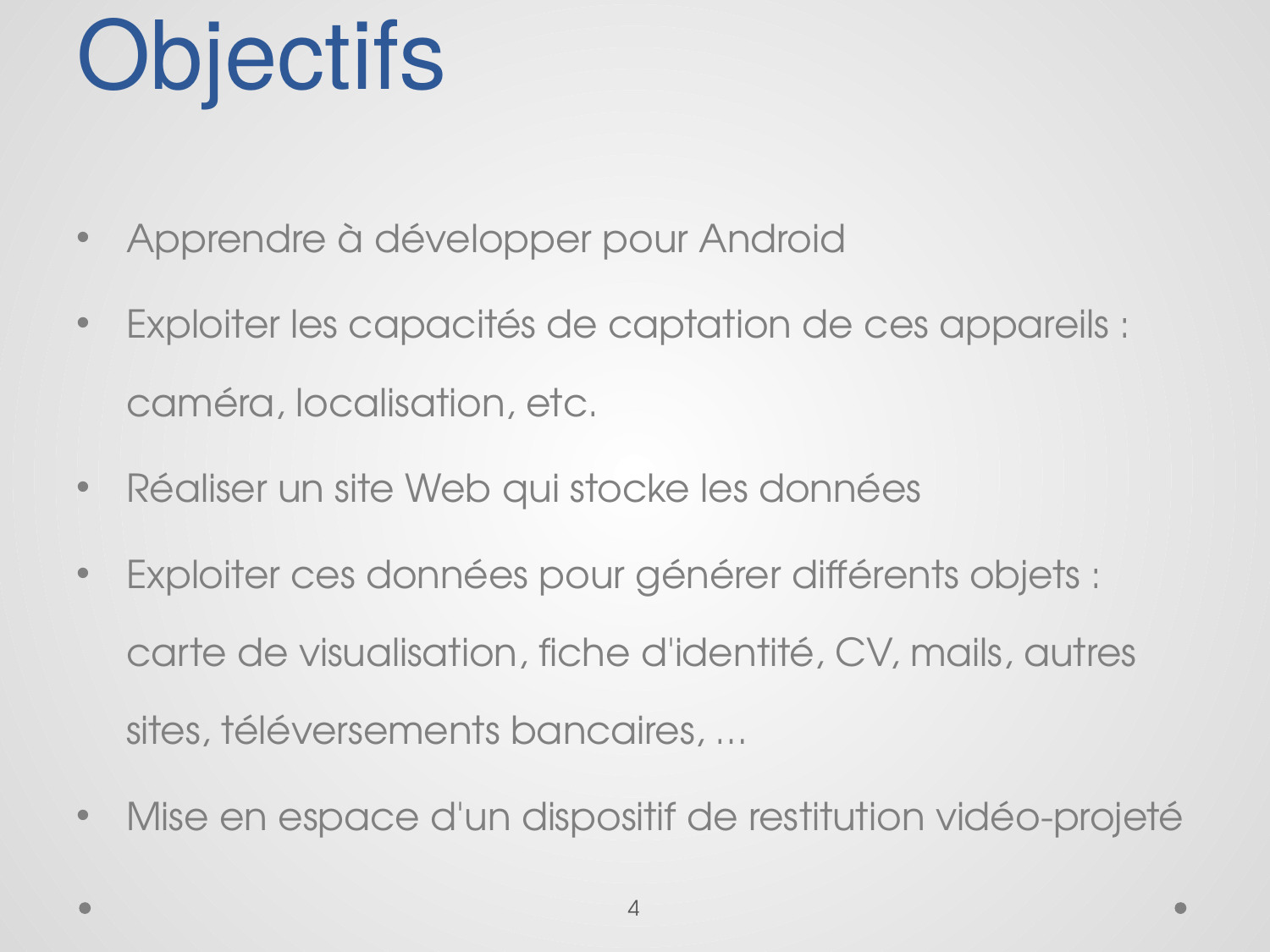

# Objectifs

Apprendre à développer pour Android
Exploiter les capacités de captation de ces appareils : caméra, localisation, etc.
Réaliser un site Web qui stocke les données
Exploiter ces données pour générer différents objets : carte de visualisation, fiche d'identité, CV, mails, autres sites, téléversements bancaires, …
Mise en espace d'un dispositif de restitution vidéo-projeté

4